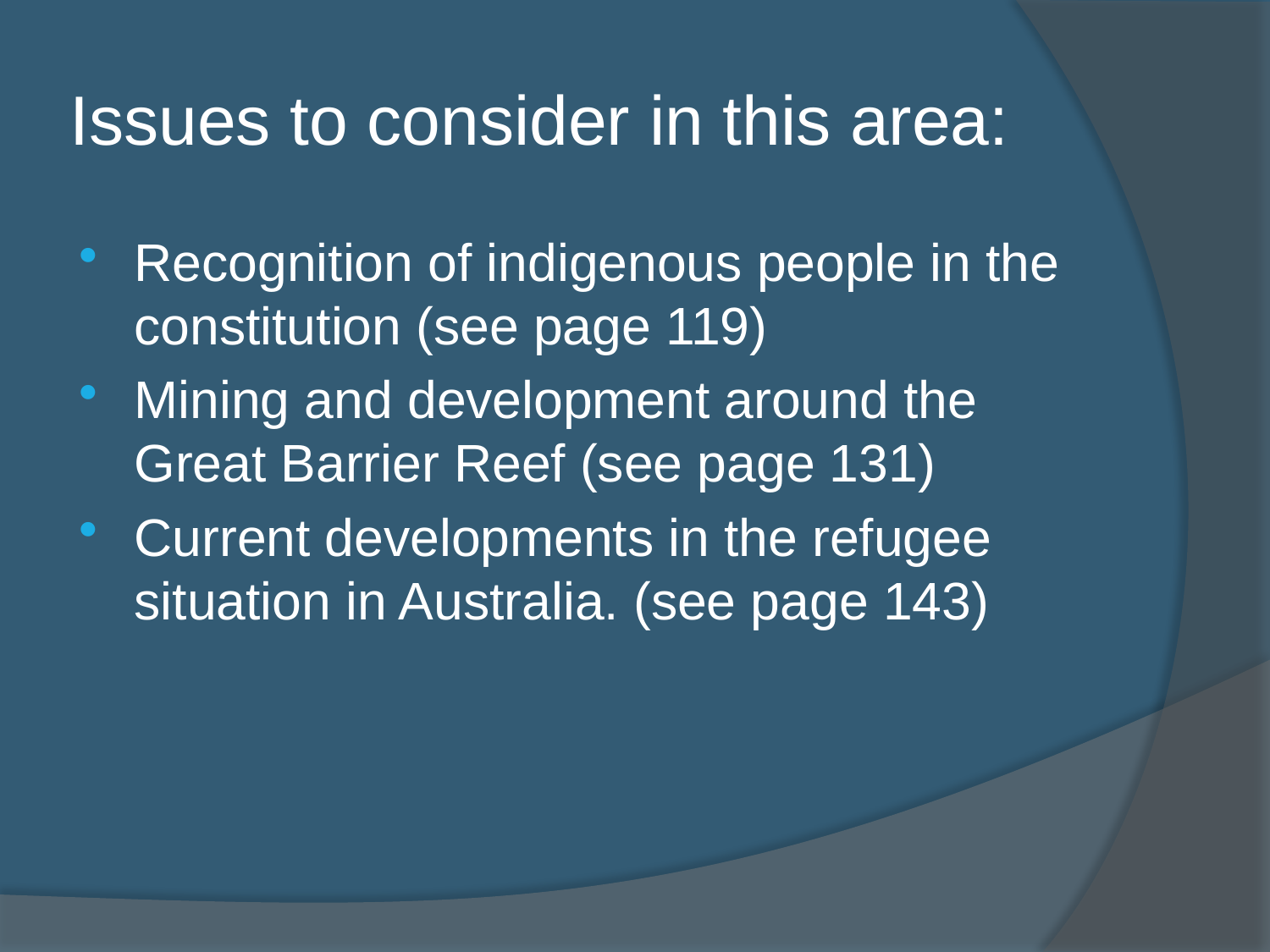

# Issues to consider in this area:
Recognition of indigenous people in the constitution (see page 119)
Mining and development around the Great Barrier Reef (see page 131)
Current developments in the refugee situation in Australia. (see page 143)